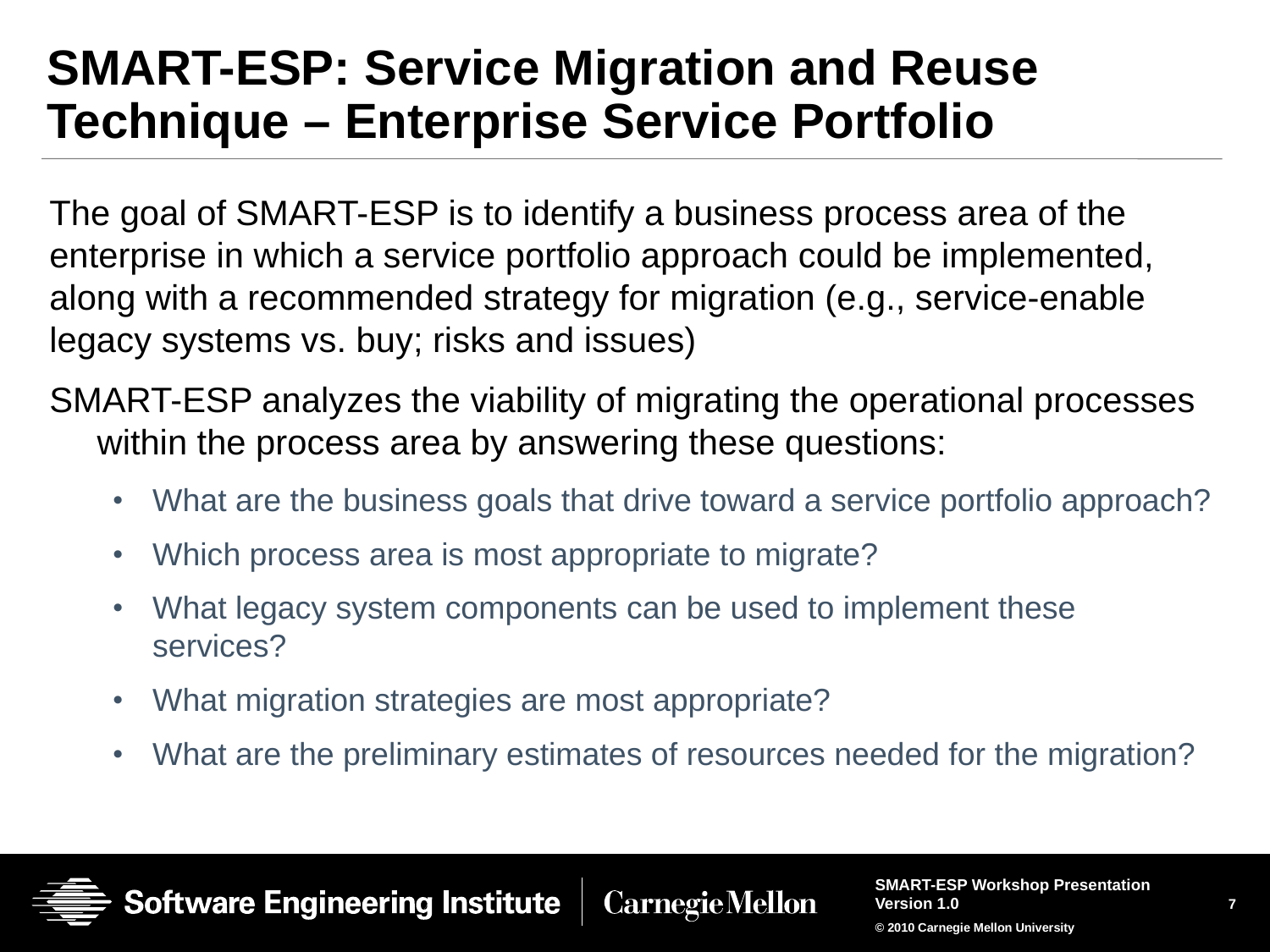

# SMART-ESP: Service Migration and Reuse Technique – Enterprise Service Portfolio
The goal of SMART-ESP is to identify a business process area of the enterprise in which a service portfolio approach could be implemented, along with a recommended strategy for migration (e.g., service-enable legacy systems vs. buy; risks and issues)
SMART-ESP analyzes the viability of migrating the operational processes within the process area by answering these questions:
What are the business goals that drive toward a service portfolio approach?
Which process area is most appropriate to migrate?
What legacy system components can be used to implement these services?
What migration strategies are most appropriate?
What are the preliminary estimates of resources needed for the migration?